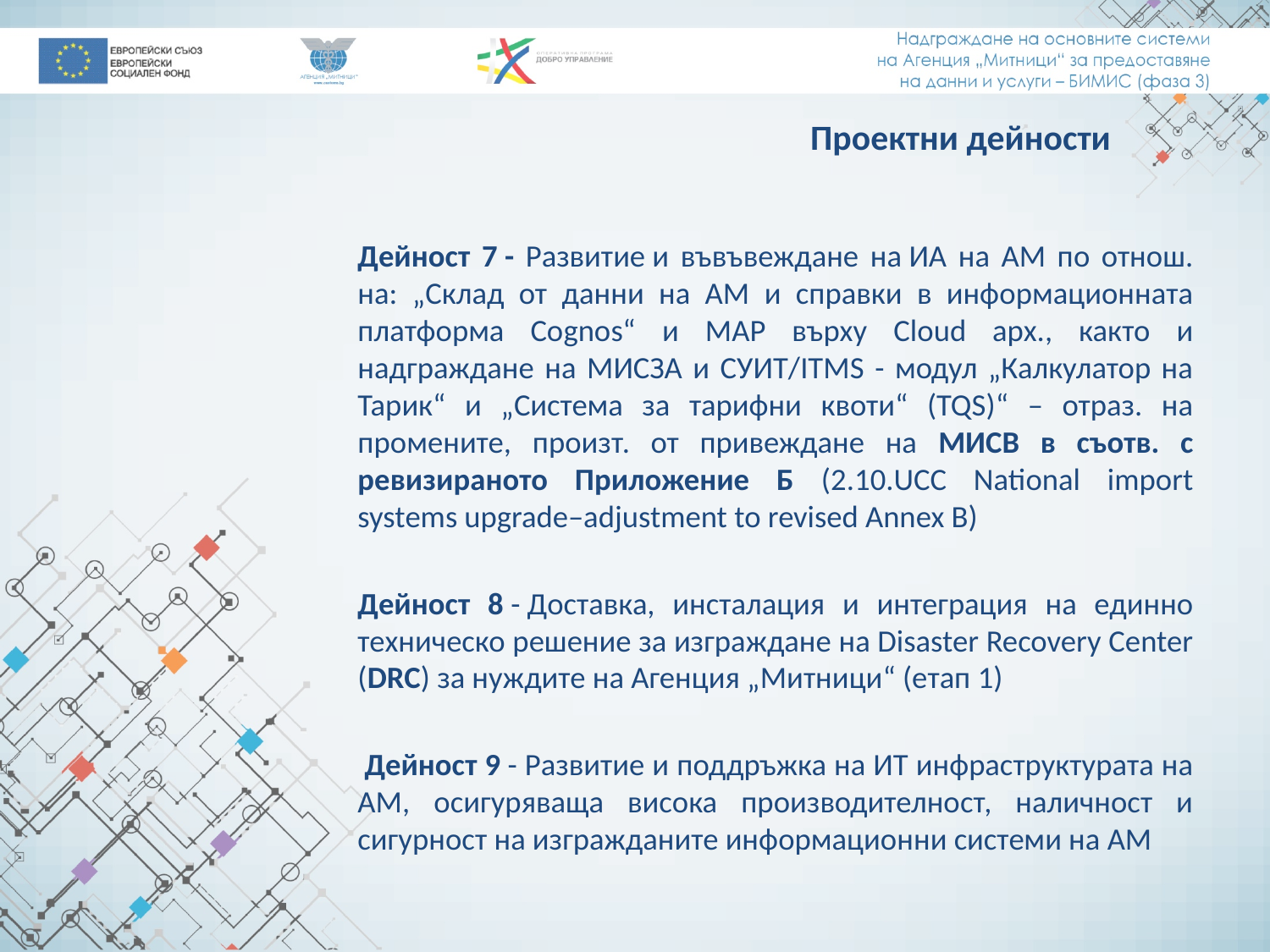

# Проектни дейности

Дейност 7 - Развитие и въвъвеждане на ИА на АМ по отнош. на: „Склад от данни на АМ и справки в информационната платформа Cognos“ и МАР върху Cloud арх., както и надграждане на МИСЗА и СУИТ/ITMS - модул „Калкулатор на Тарик“ и „Система за тарифни квоти“ (TQS)“ – отраз. на промените, произт. от привеждане на МИСВ в съотв. с ревизираното Приложение Б (2.10.UCC National import systems upgrade–adjustment to revised Annex B)

Дейност 8 - Доставка, инсталация и интеграция на единно техническо решение за изграждане на Disaster Recovery Center (DRC) за нуждите на Агенция „Митници“ (етап 1)

 Дейност 9 - Развитие и поддръжка на ИТ инфраструктурата на АМ, осигуряваща висока производителност, наличност и сигурност на изгражданите информационни системи на АМ